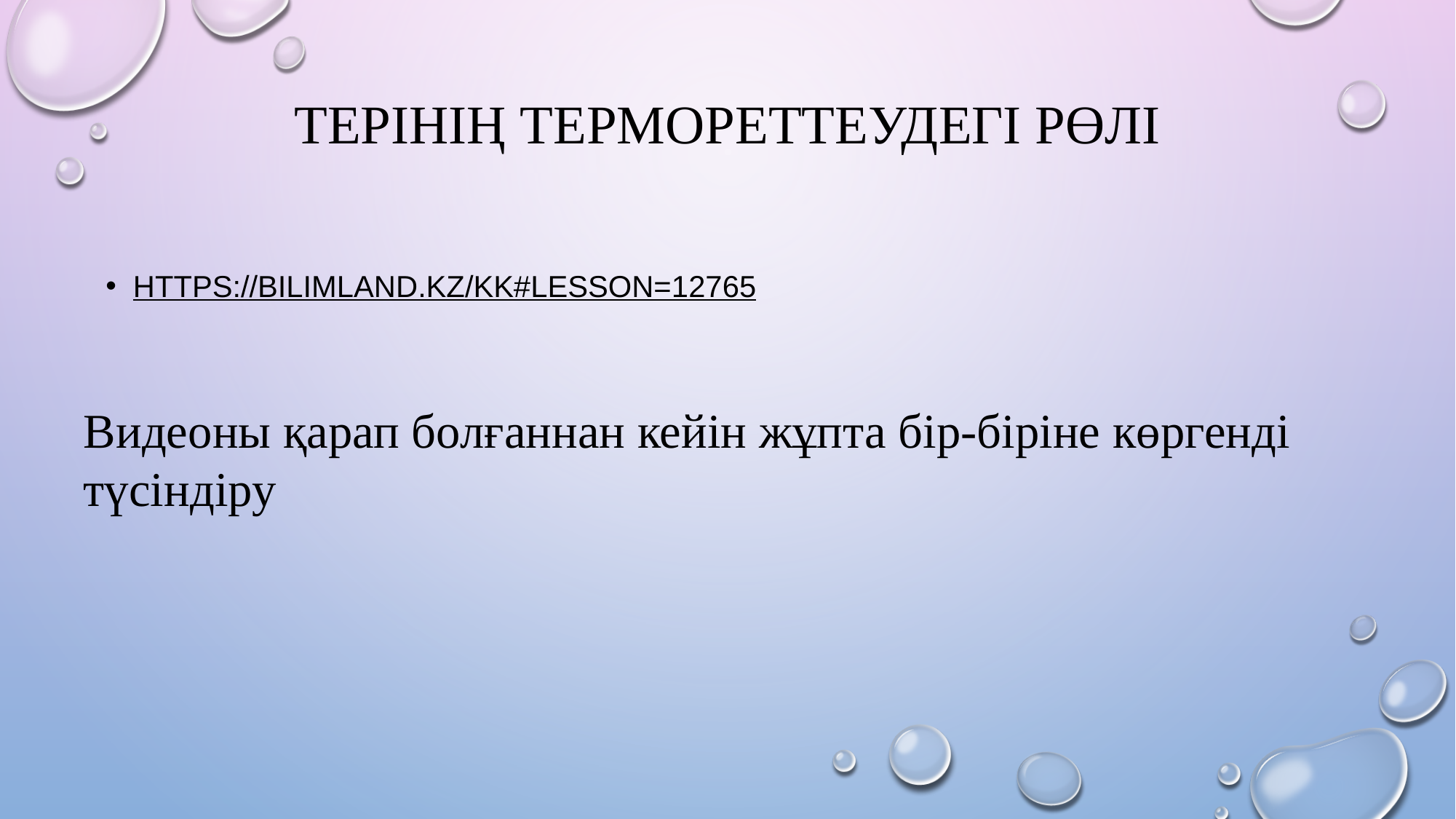

# Терінің термореттеудегі рөлі
https://bilimland.kz/kk#lesson=12765

Видеоны қарап болғаннан кейін жұпта бір-біріне көргенді түсіндіру